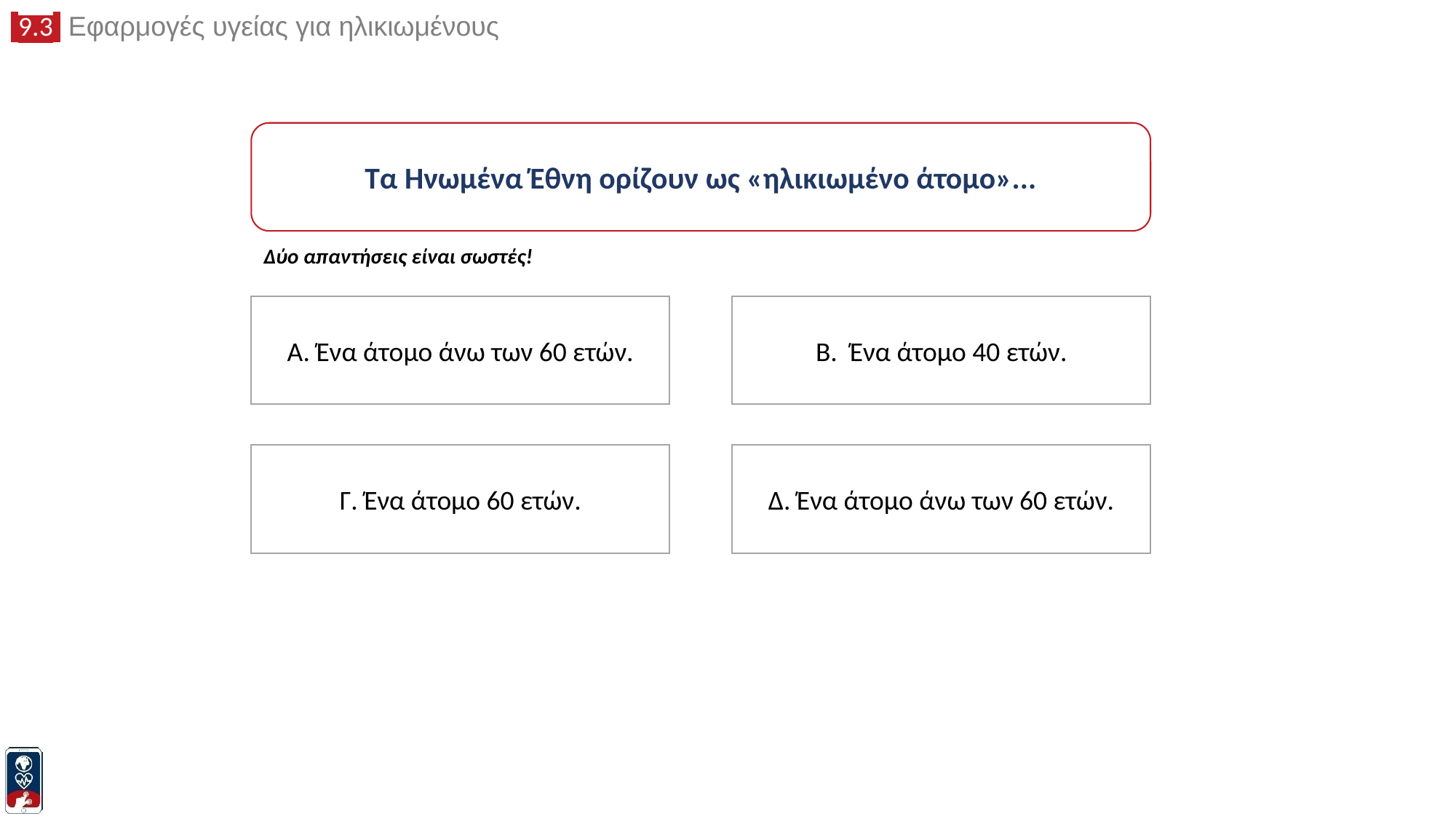

Τα Ηνωμένα Έθνη ορίζουν ως «ηλικιωμένο άτομο»...
Δύο απαντήσεις είναι σωστές!
B.  Ένα άτομο 40 ετών.
A. Ένα άτομο άνω των 60 ετών.
Δ. Ένα άτομο άνω των 60 ετών.
Γ. Ένα άτομο 60 ετών.